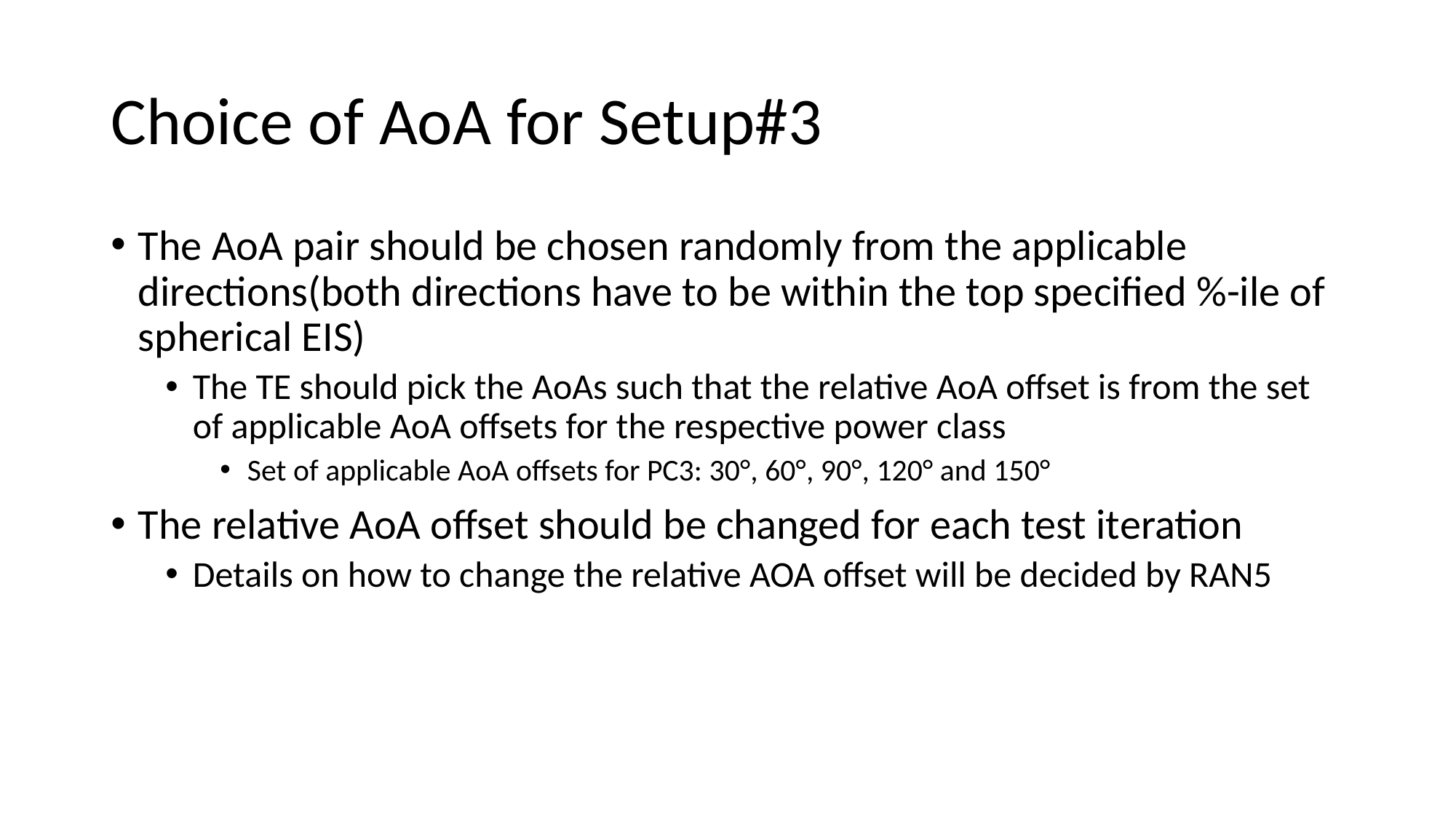

# Choice of AoA for Setup#3
The AoA pair should be chosen randomly from the applicable directions(both directions have to be within the top specified %-ile of spherical EIS)
The TE should pick the AoAs such that the relative AoA offset is from the set of applicable AoA offsets for the respective power class
Set of applicable AoA offsets for PC3: 30°, 60°, 90°, 120° and 150°
The relative AoA offset should be changed for each test iteration
Details on how to change the relative AOA offset will be decided by RAN5